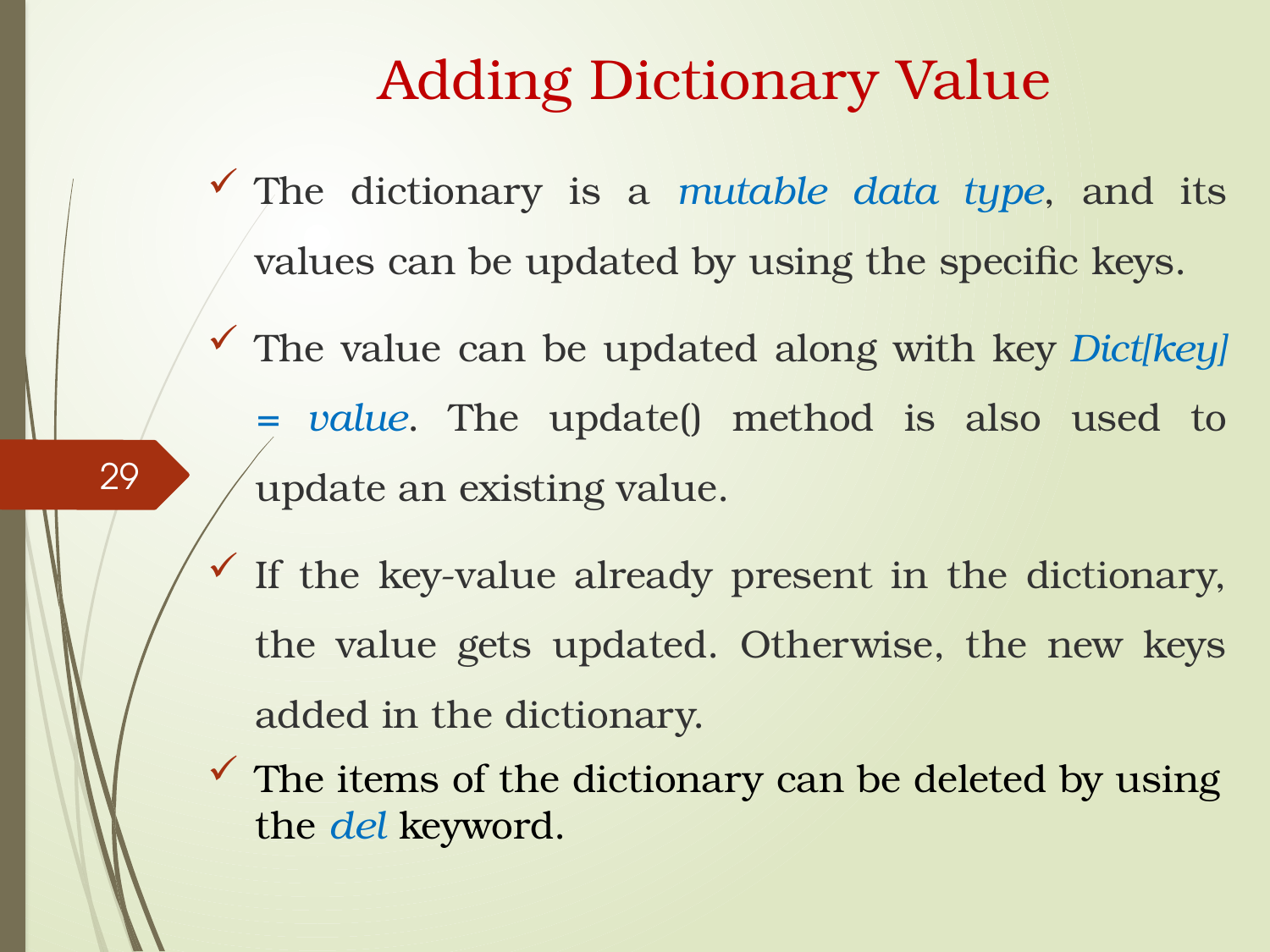

# Adding Dictionary Value
The dictionary is a mutable data type, and its values can be updated by using the specific keys.
The value can be updated along with key Dict[key] = value. The update() method is also used to update an existing value.
If the key-value already present in the dictionary, the value gets updated. Otherwise, the new keys added in the dictionary.
The items of the dictionary can be deleted by using the del keyword.

29